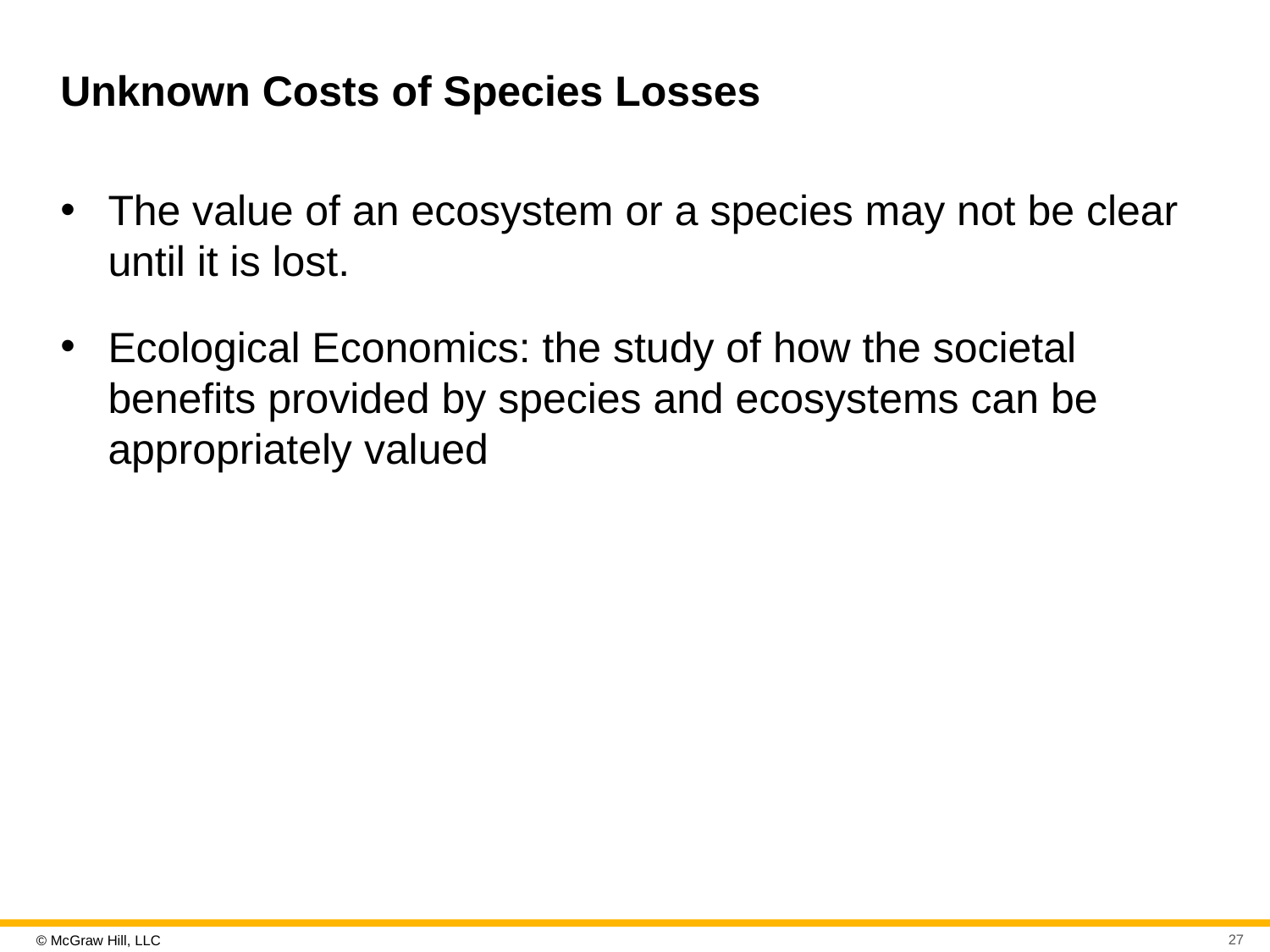

# Unknown Costs of Species Losses
The value of an ecosystem or a species may not be clear until it is lost.
Ecological Economics: the study of how the societal benefits provided by species and ecosystems can be appropriately valued
27